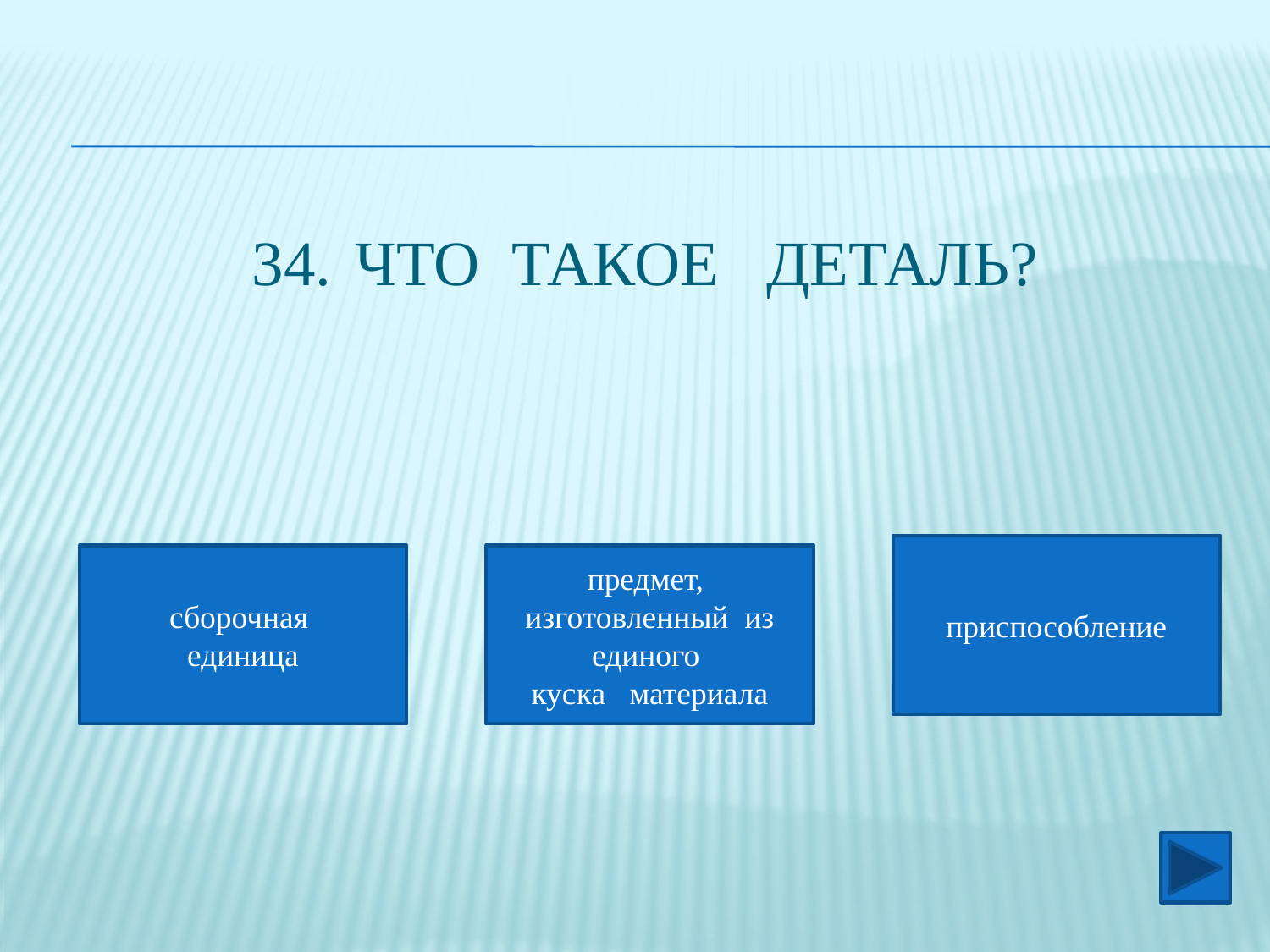

# Что  такое   деталь?
приспособление
сборочная
единица
предмет,
изготовленный  из единого
куска   материала